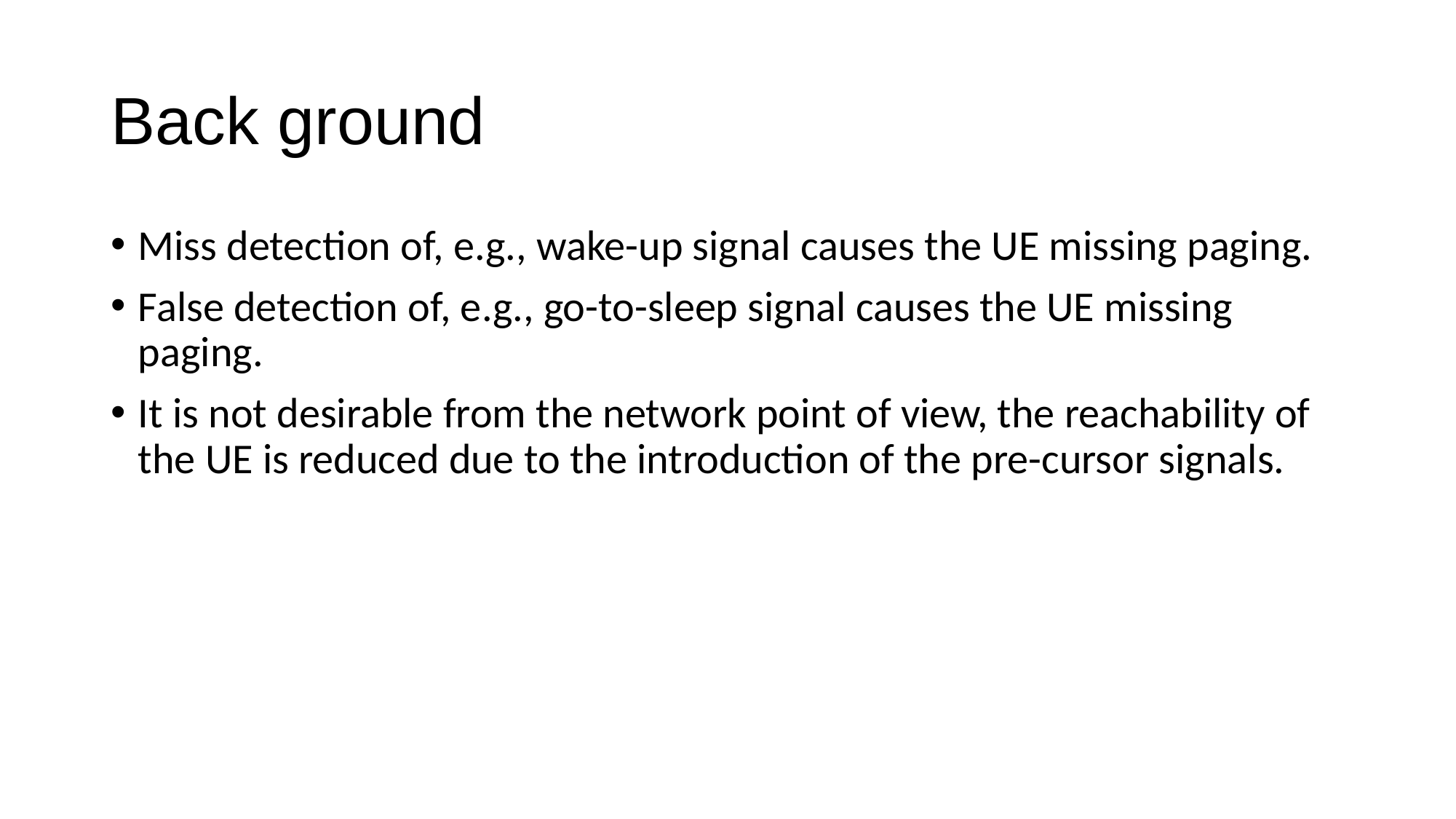

# Back ground
Miss detection of, e.g., wake-up signal causes the UE missing paging.
False detection of, e.g., go-to-sleep signal causes the UE missing paging.
It is not desirable from the network point of view, the reachability of the UE is reduced due to the introduction of the pre-cursor signals.